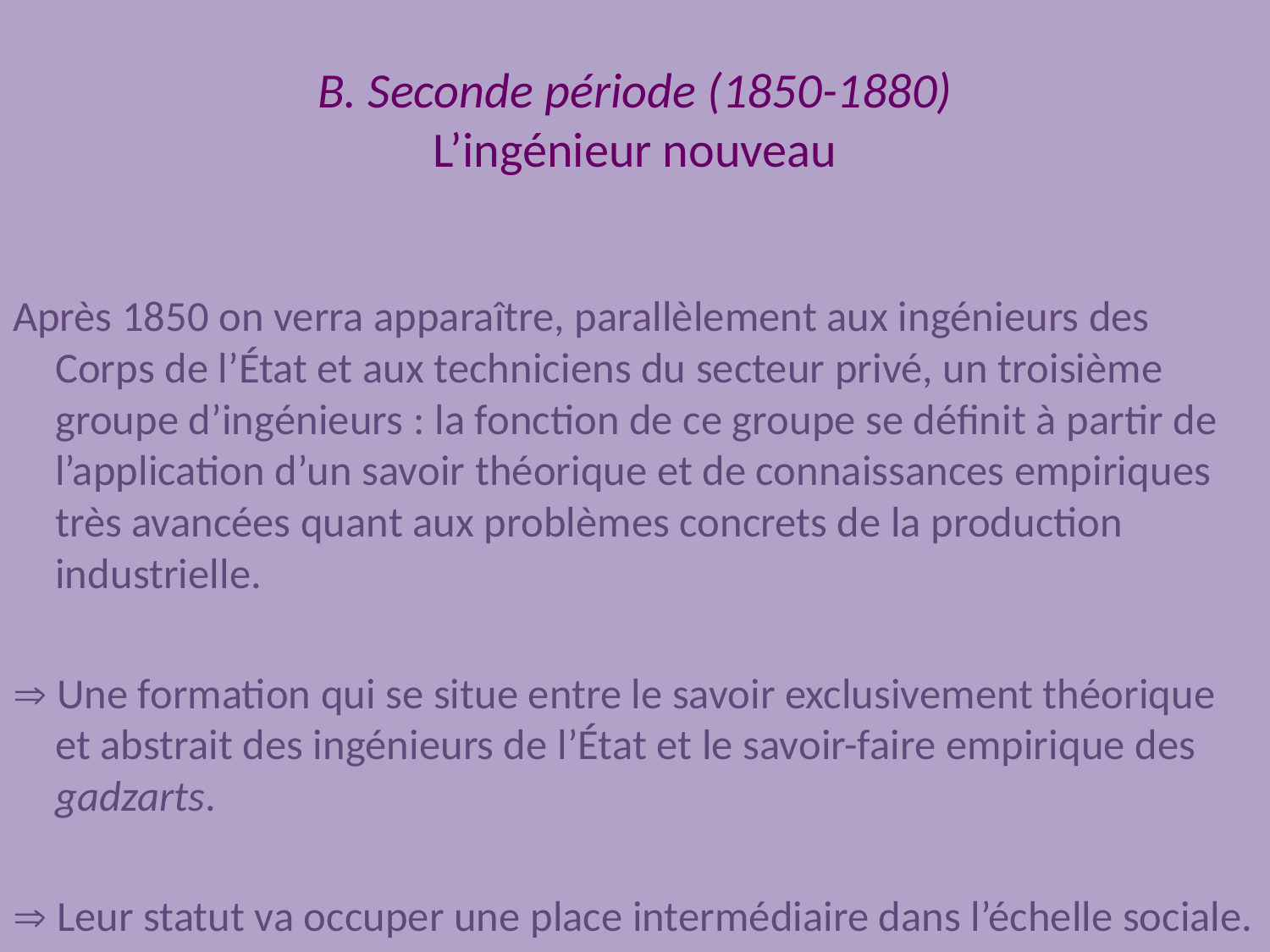

# B. Seconde période (1850-1880) L’ingénieur nouveau

Après 1850 on verra apparaître, parallèlement aux ingénieurs des Corps de l’État et aux techniciens du secteur privé, un troisième groupe d’ingénieurs : la fonction de ce groupe se définit à partir de l’application d’un savoir théorique et de connaissances empiriques très avancées quant aux problèmes concrets de la production industrielle.

⇒ Une formation qui se situe entre le savoir exclusivement théorique et abstrait des ingénieurs de l’État et le savoir-faire empirique des gadzarts.

⇒ Leur statut va occuper une place intermédiaire dans l’échelle sociale.